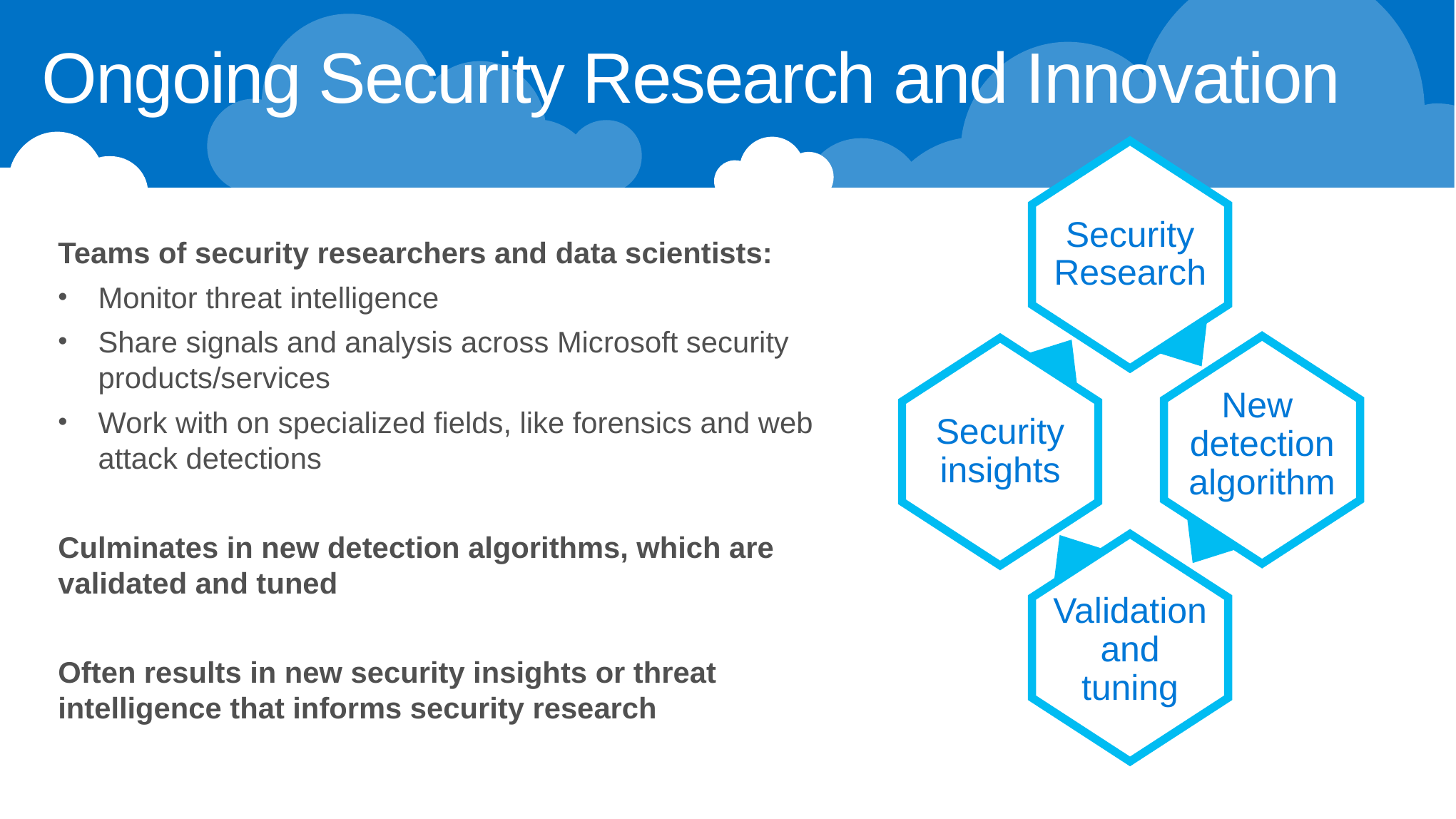

Ongoing Security Research and Innovation

Security
Research

Teams of security researchers and data scientists:
Monitor threat intelligence
Share signals and analysis across Microsoft security products/services
Work with on specialized fields, like forensics and web attack detections

Culminates in new detection algorithms, which are validated and tuned

Often results in new security insights or threat intelligence that informs security research

New
detection algorithm

Security insights

Validation
and
tuning